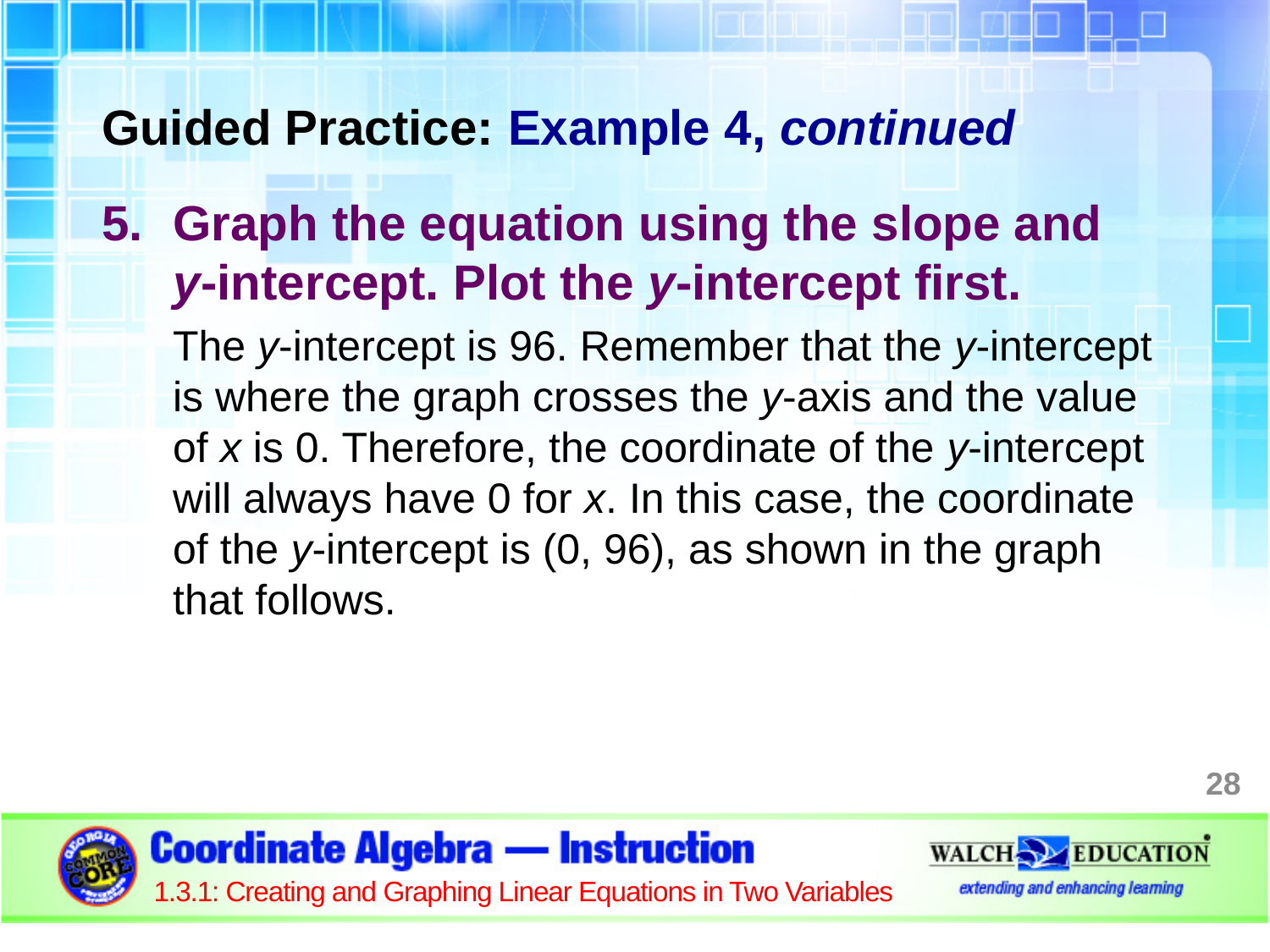

Guided Practice: Example 4, continued

Graph the equation using the slope and
y-intercept. Plot the y-intercept first.
The y-intercept is 96. Remember that the y-intercept is where the graph crosses the y-axis and the value of x is 0. Therefore, the coordinate of the y-intercept will always have 0 for x. In this case, the coordinate of the y-intercept is (0, 96), as shown in the graph that follows.
28
1.3.1: Creating and Graphing Linear Equations in Two Variables